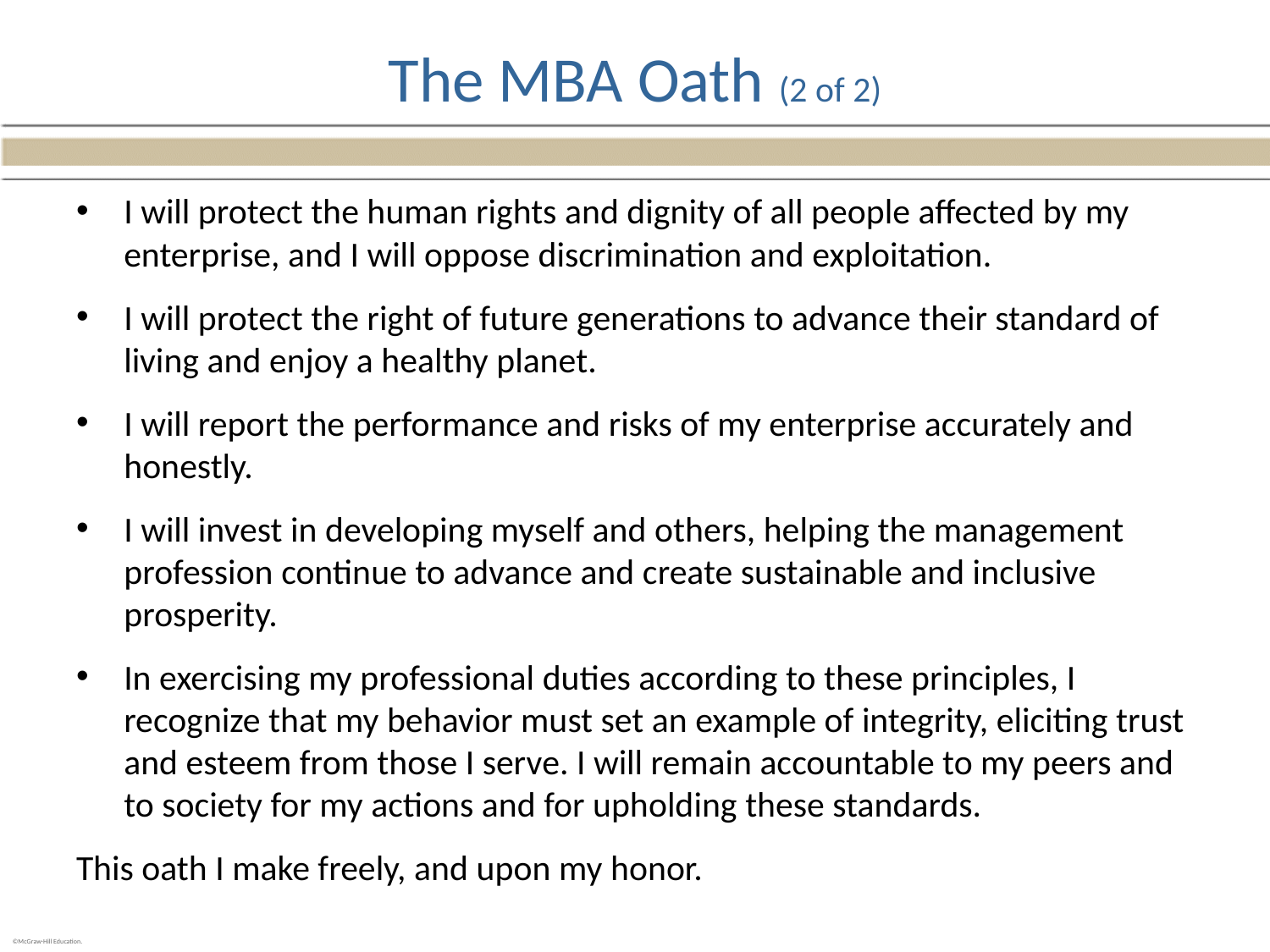

# The MBA Oath (2 of 2)
I will protect the human rights and dignity of all people affected by my enterprise, and I will oppose discrimination and exploitation.
I will protect the right of future generations to advance their standard of living and enjoy a healthy planet.
I will report the performance and risks of my enterprise accurately and honestly.
I will invest in developing myself and others, helping the management profession continue to advance and create sustainable and inclusive prosperity.
In exercising my professional duties according to these principles, I recognize that my behavior must set an example of integrity, eliciting trust and esteem from those I serve. I will remain accountable to my peers and to society for my actions and for upholding these standards.
This oath I make freely, and upon my honor.